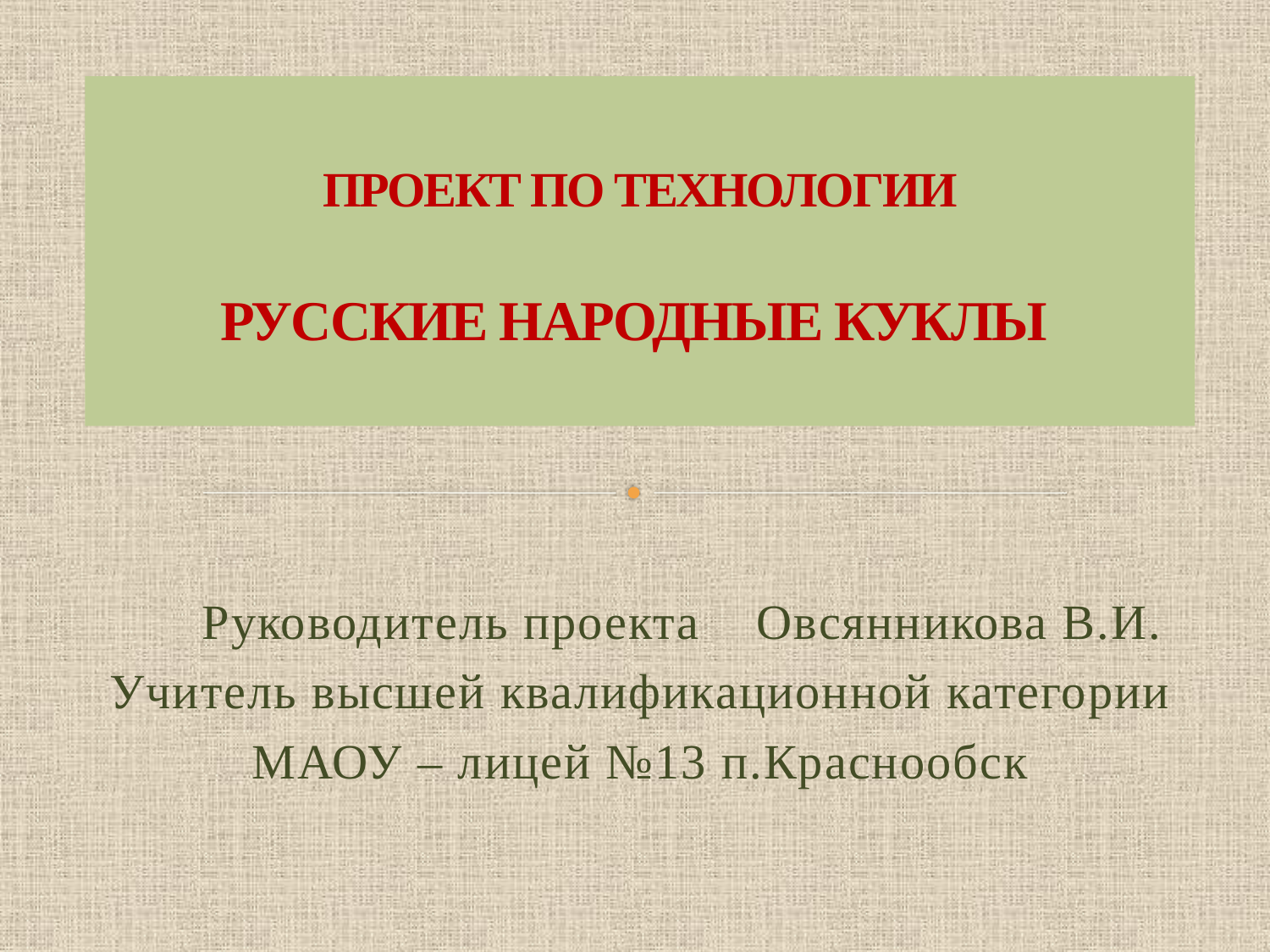

# ПРОЕКТ ПО ТЕХНОЛОГИИ РУССКИЕ НАРОДНЫЕ КУКЛЫ

      Руководитель проекта    Овсянникова В.И.
Учитель высшей квалификационной категории
МАОУ – лицей №13 п.Краснообск